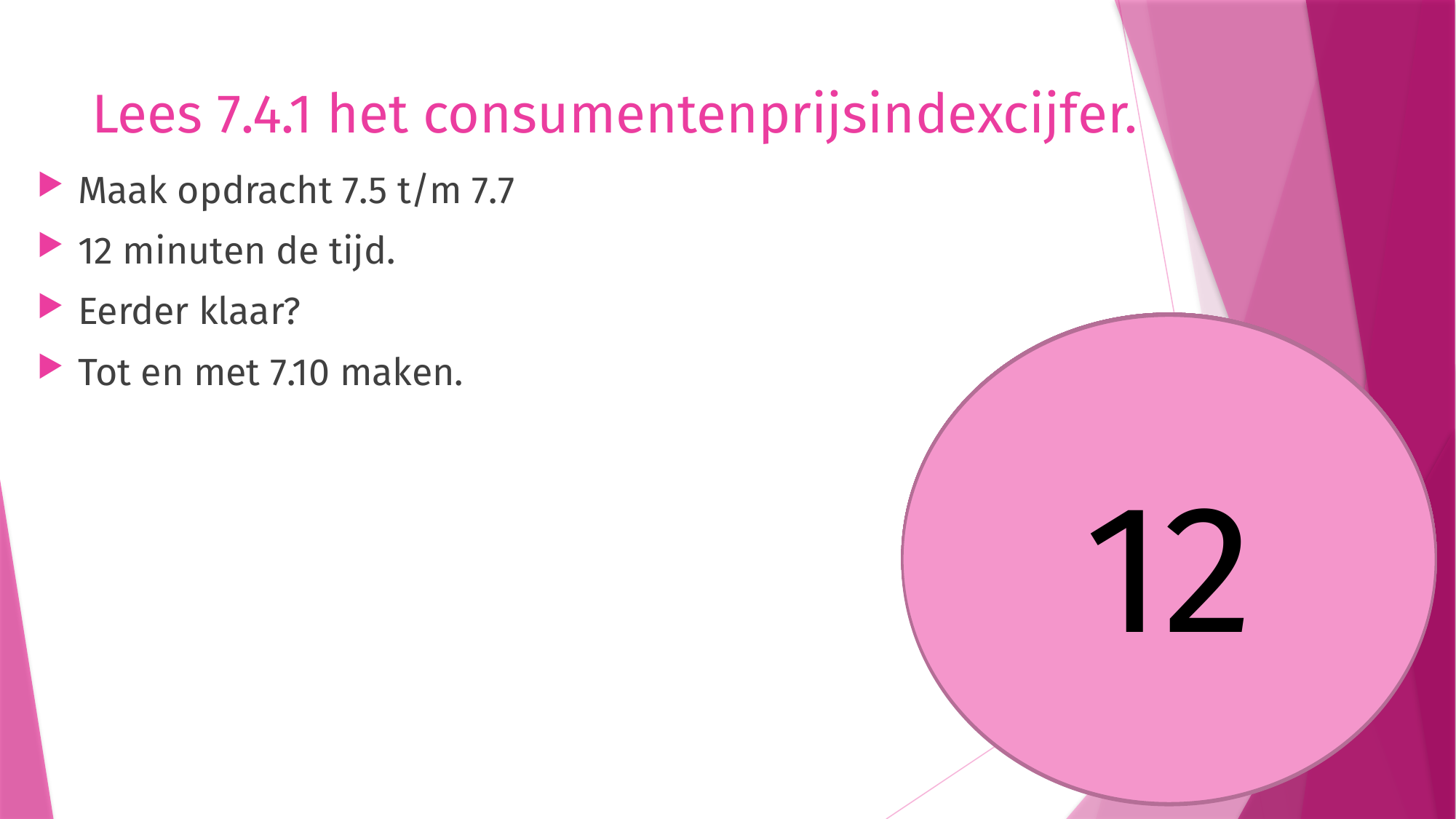

# Lees 7.4.1 het consumentenprijsindexcijfer.
Maak opdracht 7.5 t/m 7.7
12 minuten de tijd.
Eerder klaar?
Tot en met 7.10 maken.
9
10
8
5
6
7
4
3
1
2
12
11